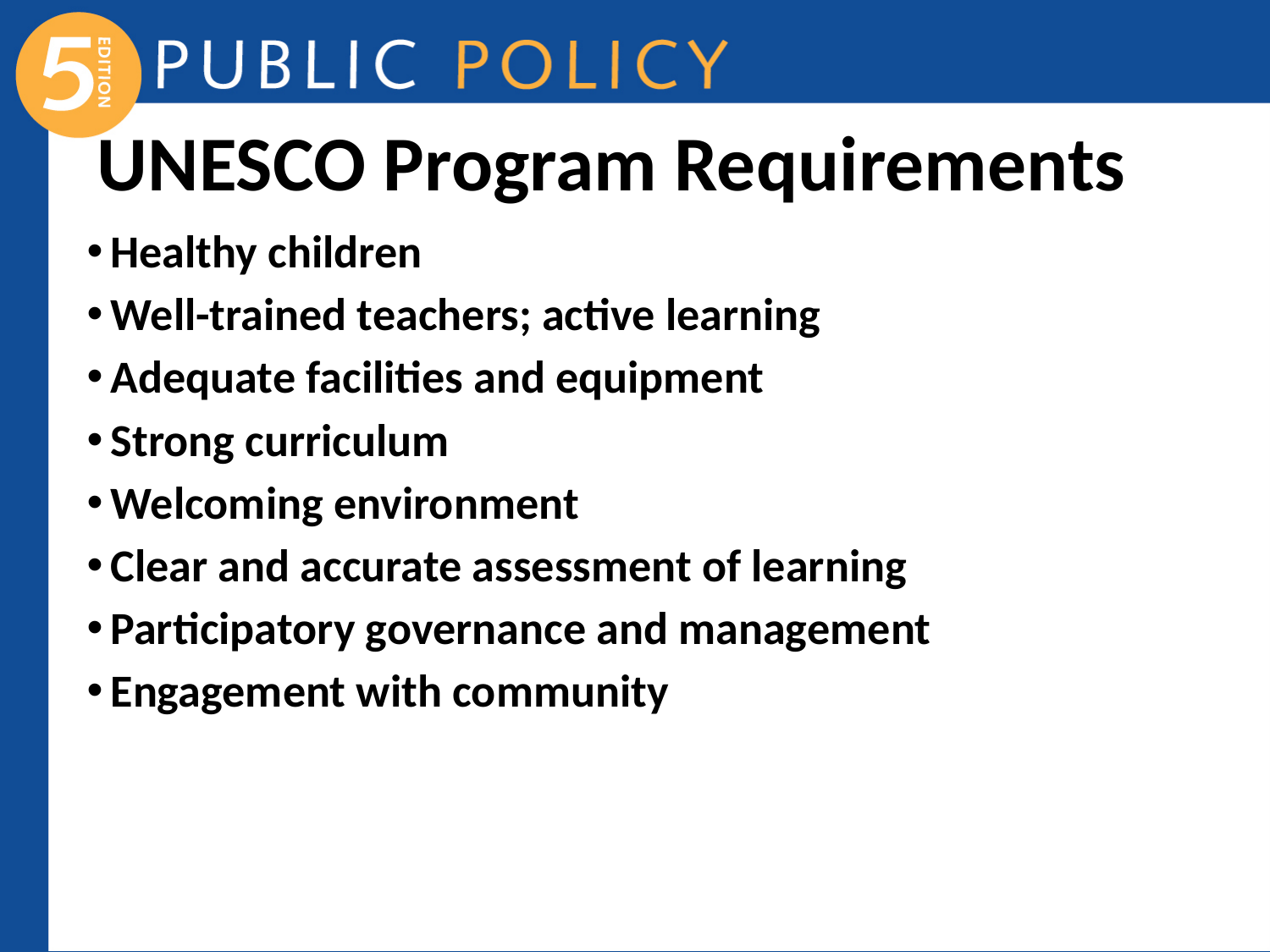

# UNESCO Program Requirements
Healthy children
Well-trained teachers; active learning
Adequate facilities and equipment
Strong curriculum
Welcoming environment
Clear and accurate assessment of learning
Participatory governance and management
Engagement with community